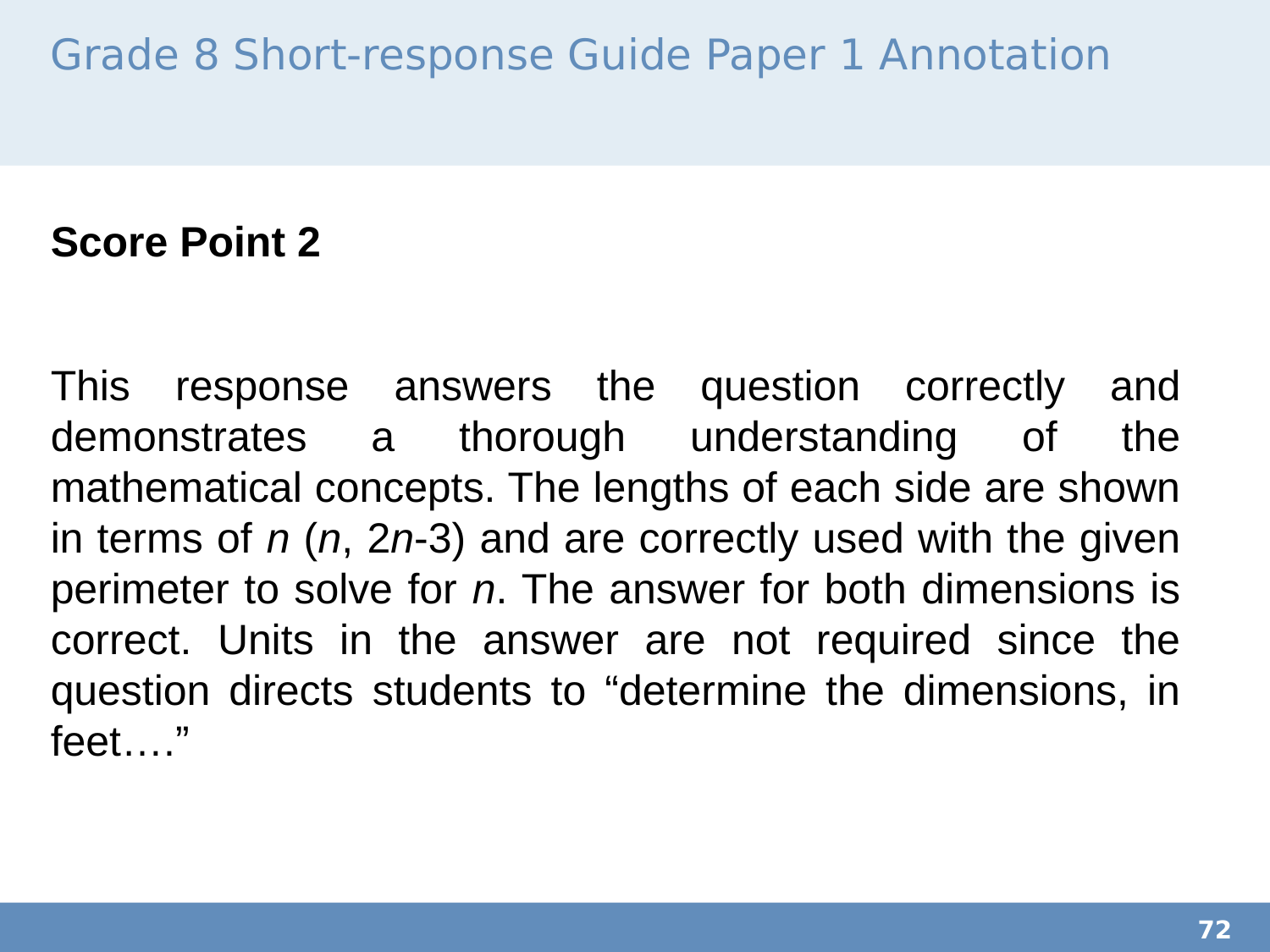

# Grade 8 Short-response Guide Paper 1 Annotation
Score Point 2

This response answers the question correctly and demonstrates a thorough understanding of the mathematical concepts. The lengths of each side are shown in terms of n (n, 2n-3) and are correctly used with the given perimeter to solve for n. The answer for both dimensions is correct. Units in the answer are not required since the question directs students to “determine the dimensions, in feet….”
72